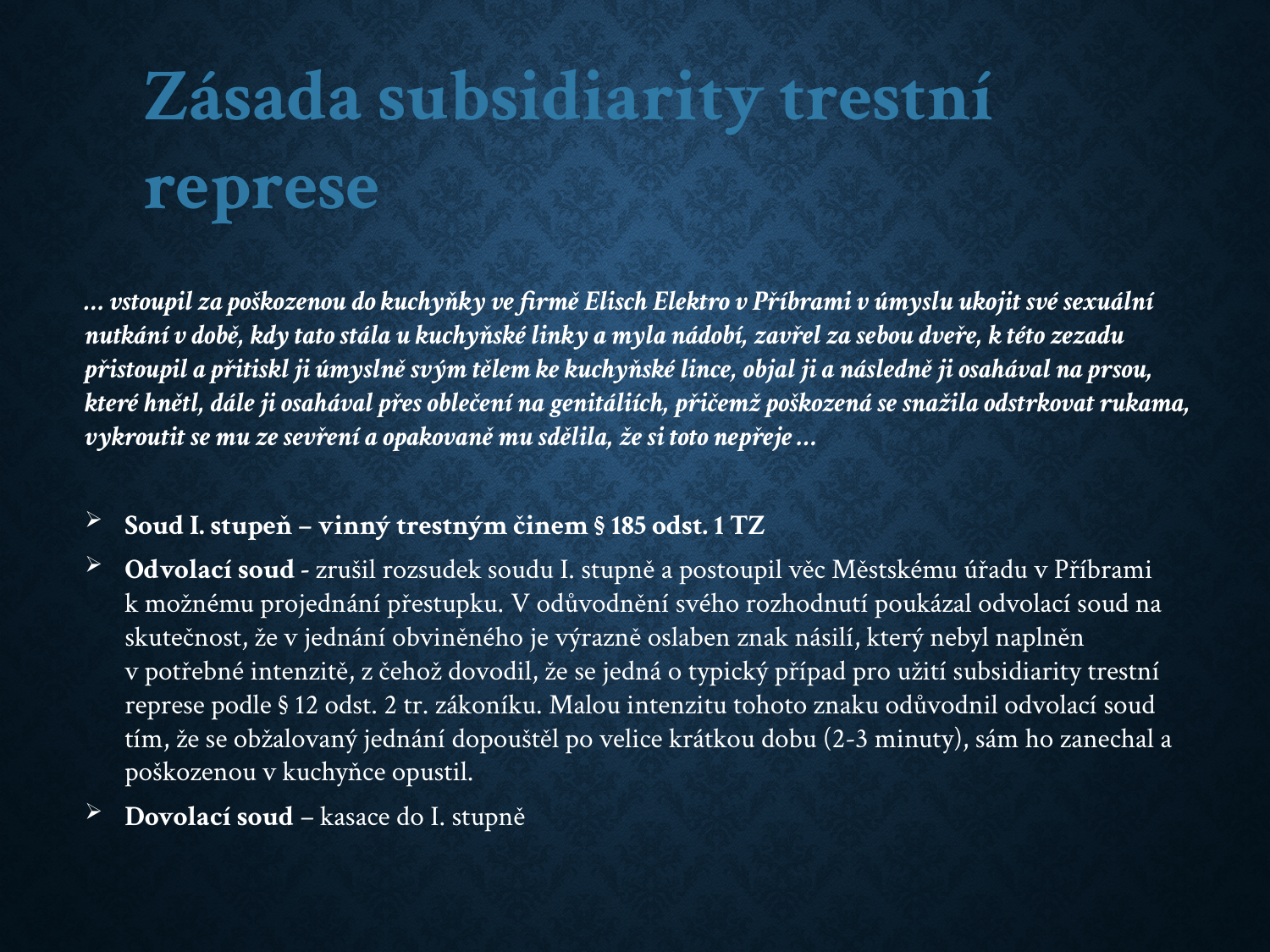

Zásada subsidiarity trestní represe

… vstoupil za poškozenou do kuchyňky ve firmě Elisch Elektro v Příbrami v úmyslu ukojit své sexuální nutkání v době, kdy tato stála u kuchyňské linky a myla nádobí, zavřel za sebou dveře, k této zezadu přistoupil a přitiskl ji úmyslně svým tělem ke kuchyňské lince, objal ji a následně ji osahával na prsou, které hnětl, dále ji osahával přes oblečení na genitáliích, přičemž poškozená se snažila odstrkovat rukama, vykroutit se mu ze sevření a opakovaně mu sdělila, že si toto nepřeje …

Soud I. stupeň – vinný trestným činem § 185 odst. 1 TZ
Odvolací soud - zrušil rozsudek soudu I. stupně a postoupil věc Městskému úřadu v Příbrami k možnému projednání přestupku. V odůvodnění svého rozhodnutí poukázal odvolací soud na skutečnost, že v jednání obviněného je výrazně oslaben znak násilí, který nebyl naplněn v potřebné intenzitě, z čehož dovodil, že se jedná o typický případ pro užití subsidiarity trestní represe podle § 12 odst. 2 tr. zákoníku. Malou intenzitu tohoto znaku odůvodnil odvolací soud tím, že se obžalovaný jednání dopouštěl po velice krátkou dobu (2-3 minuty), sám ho zanechal a poškozenou v kuchyňce opustil.
Dovolací soud – kasace do I. stupně